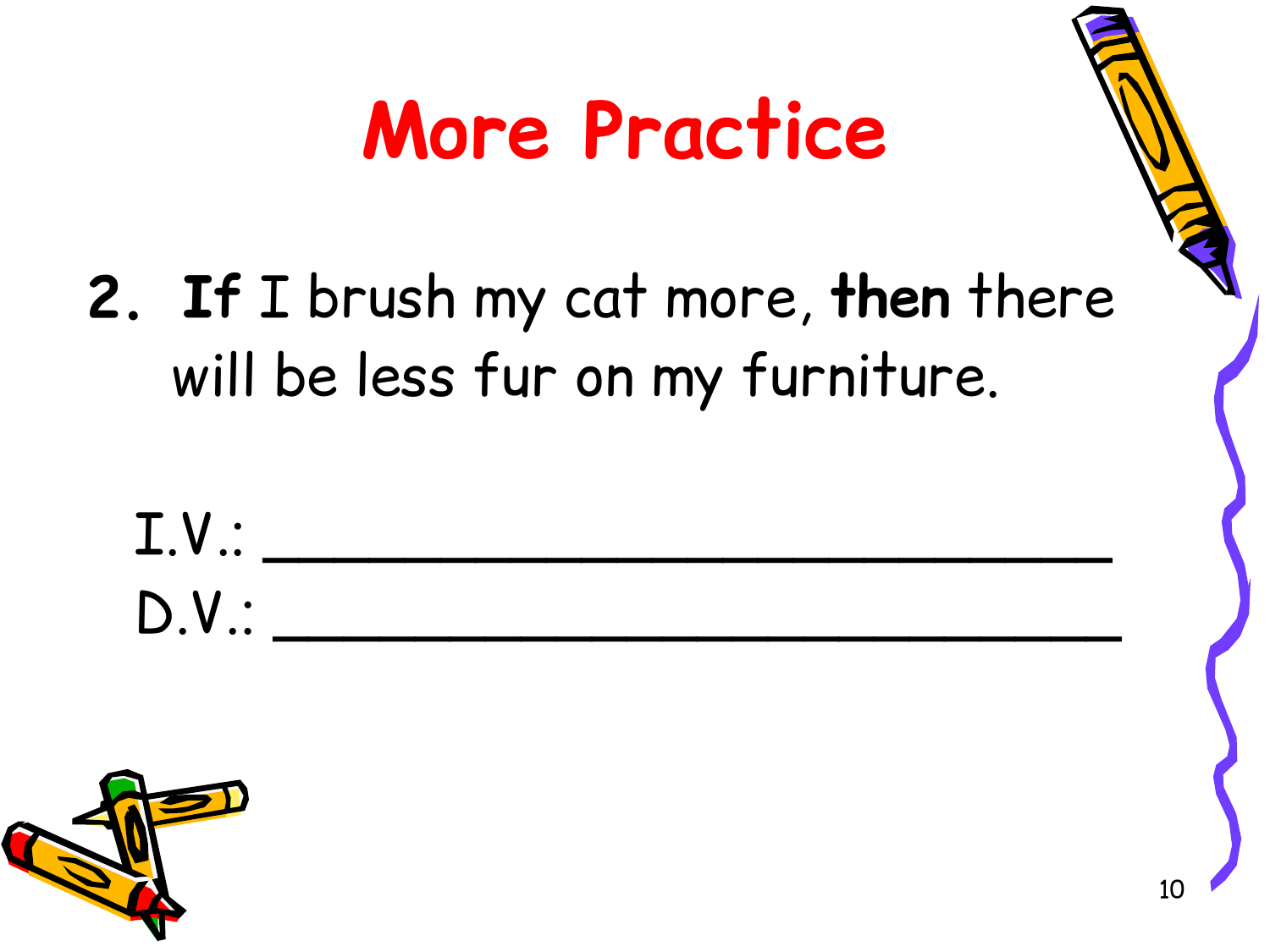

# More Practice
 If I brush my cat more, then there
     will be less fur on my furniture.

	I.V.: ________________________
	D.V.: ________________________
10